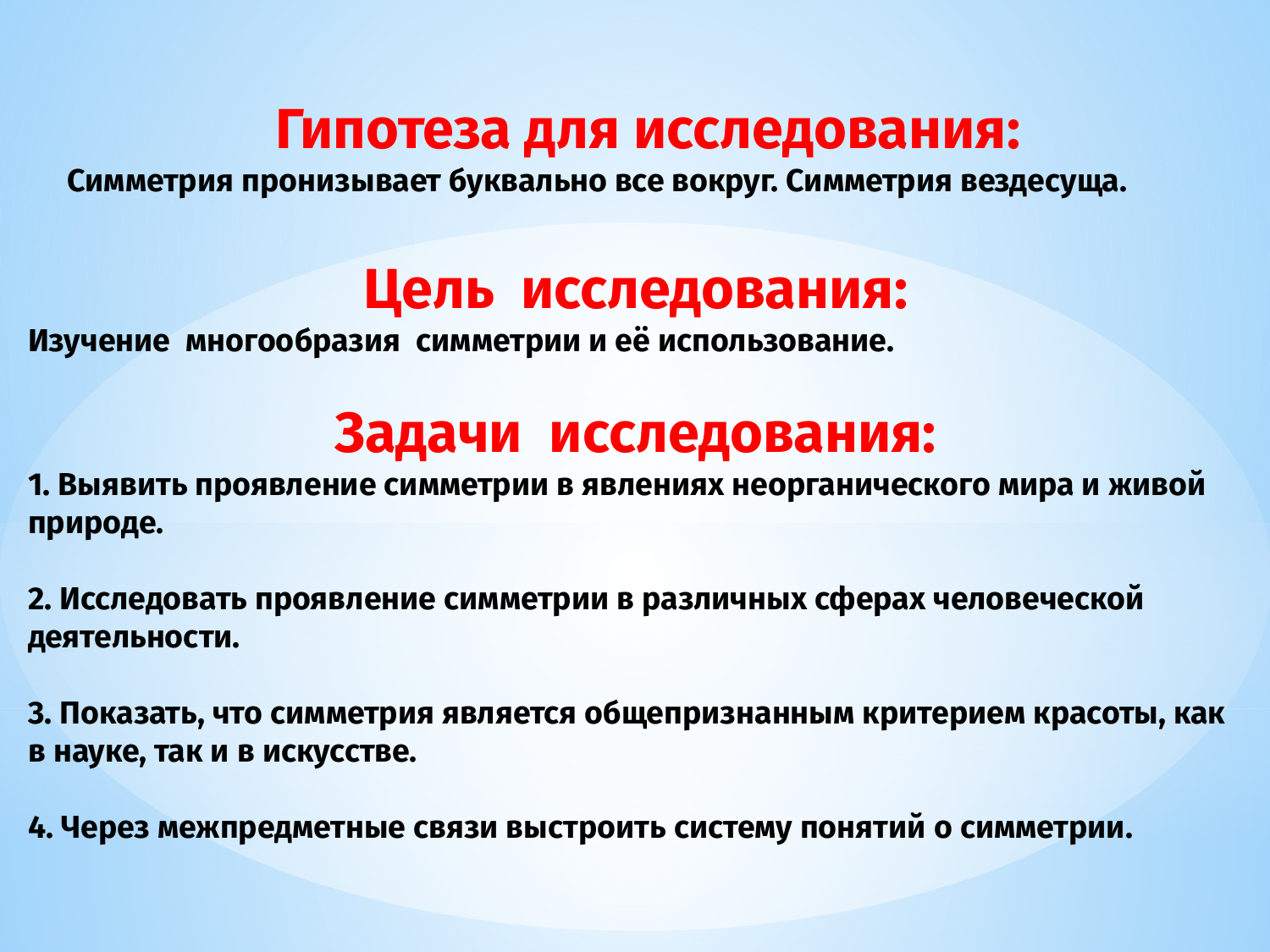

Гипотеза для исследования:
Симметрия пронизывает буквально все вокруг. Симметрия вездесуща.
Цель  исследования:
Изучение  многообразия  симметрии и её использование.

Задачи  исследования:
1. Выявить проявление симметрии в явлениях неорганического мира и живой природе.

2. Исследовать проявление симметрии в различных сферах человеческой деятельности.

3. Показать, что симметрия является общепризнанным критерием красоты, как в науке, так и в искусстве.

4. Через межпредметные связи выстроить систему понятий о симметрии.